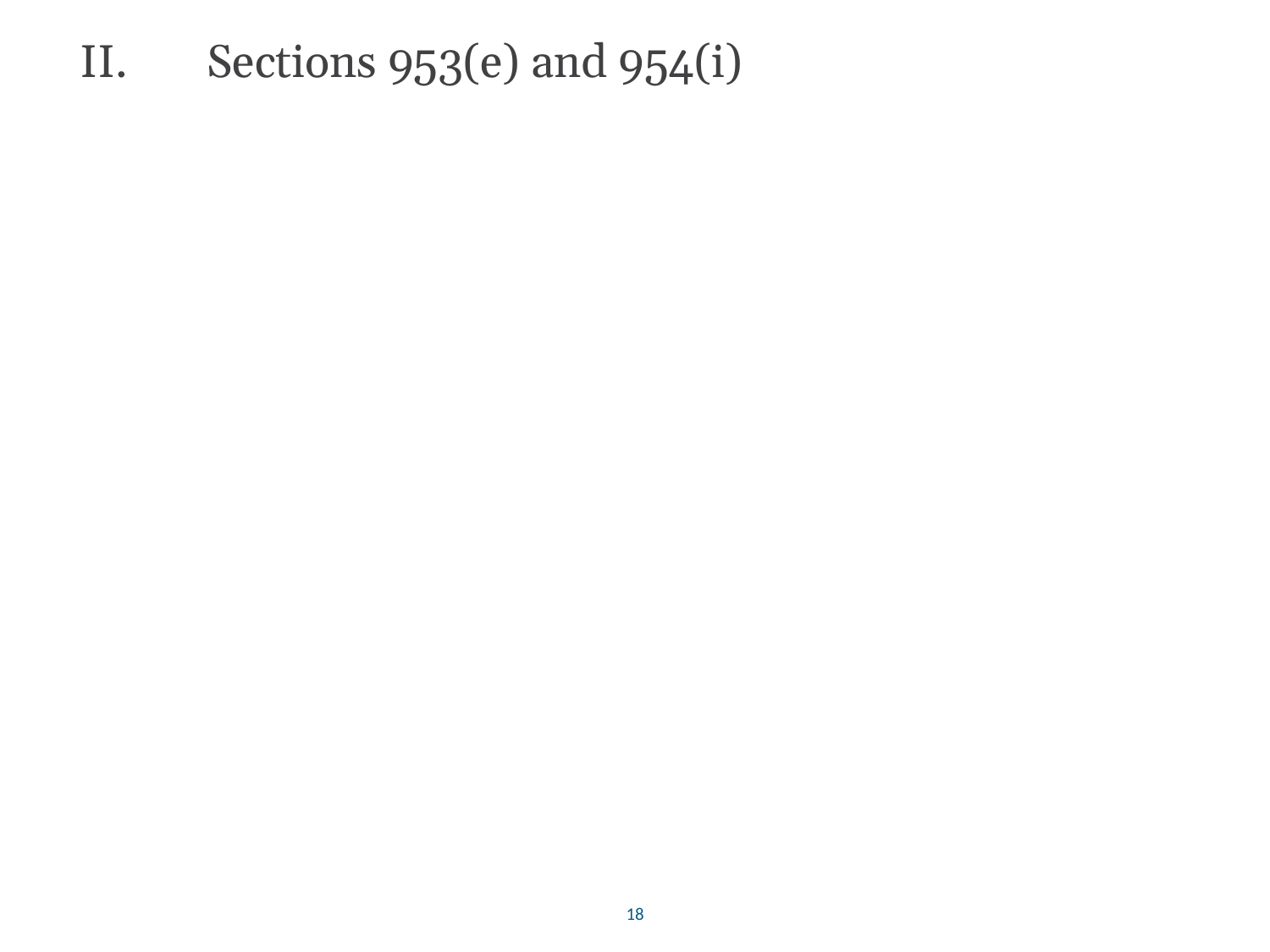

# II.	Sections 953(e) and 954(i)

18